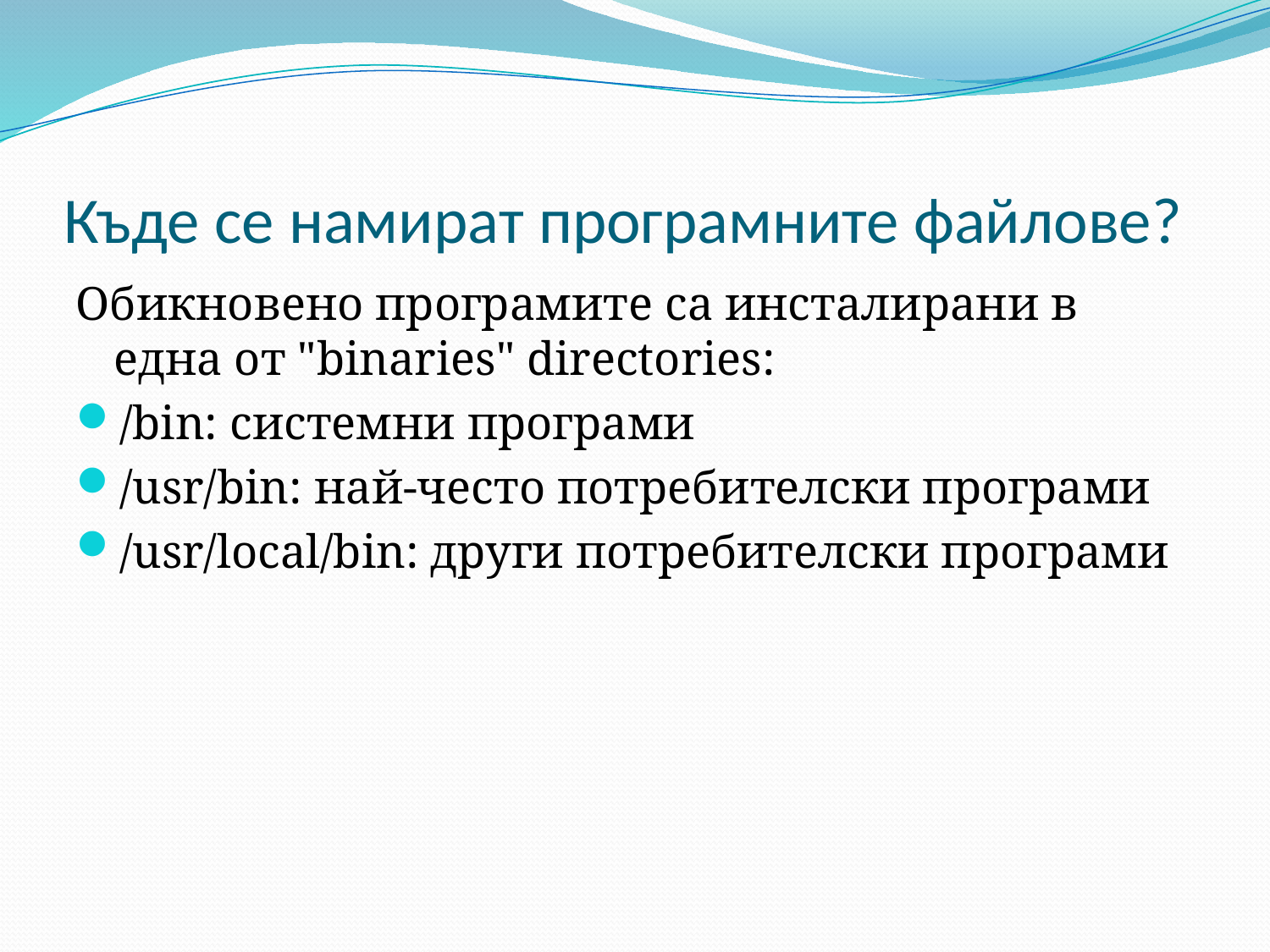

# Къде се намират програмните файлове?
Обикновено програмите са инсталирани в една от "binaries" directories:
/bin: системни програми
/usr/bin: най-често потребителски програми
/usr/local/bin: други потребителски програми